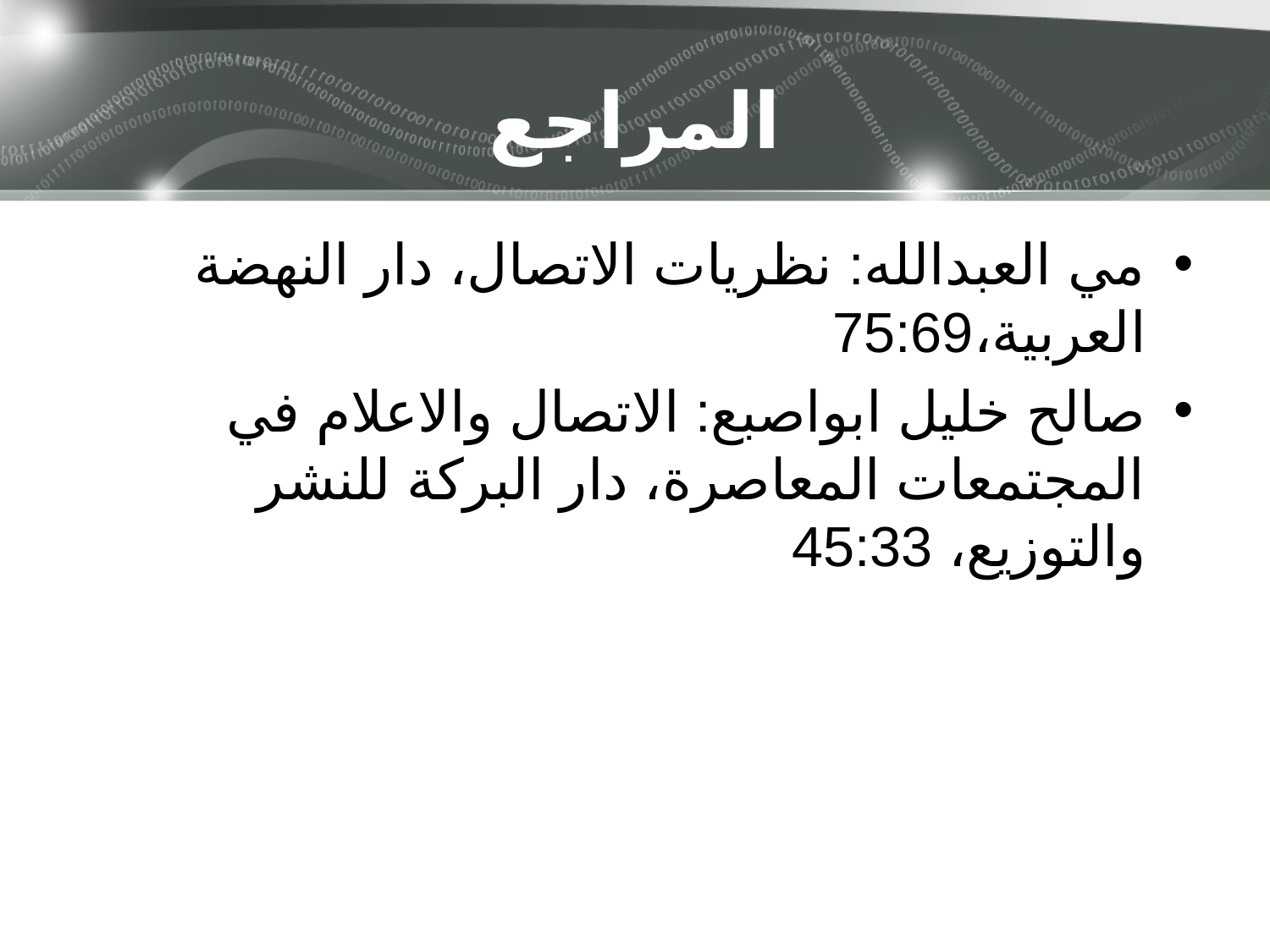

# المراجع
مي العبدالله: نظريات الاتصال، دار النهضة العربية،75:69
صالح خليل ابواصبع: الاتصال والاعلام في المجتمعات المعاصرة، دار البركة للنشر والتوزيع، 45:33